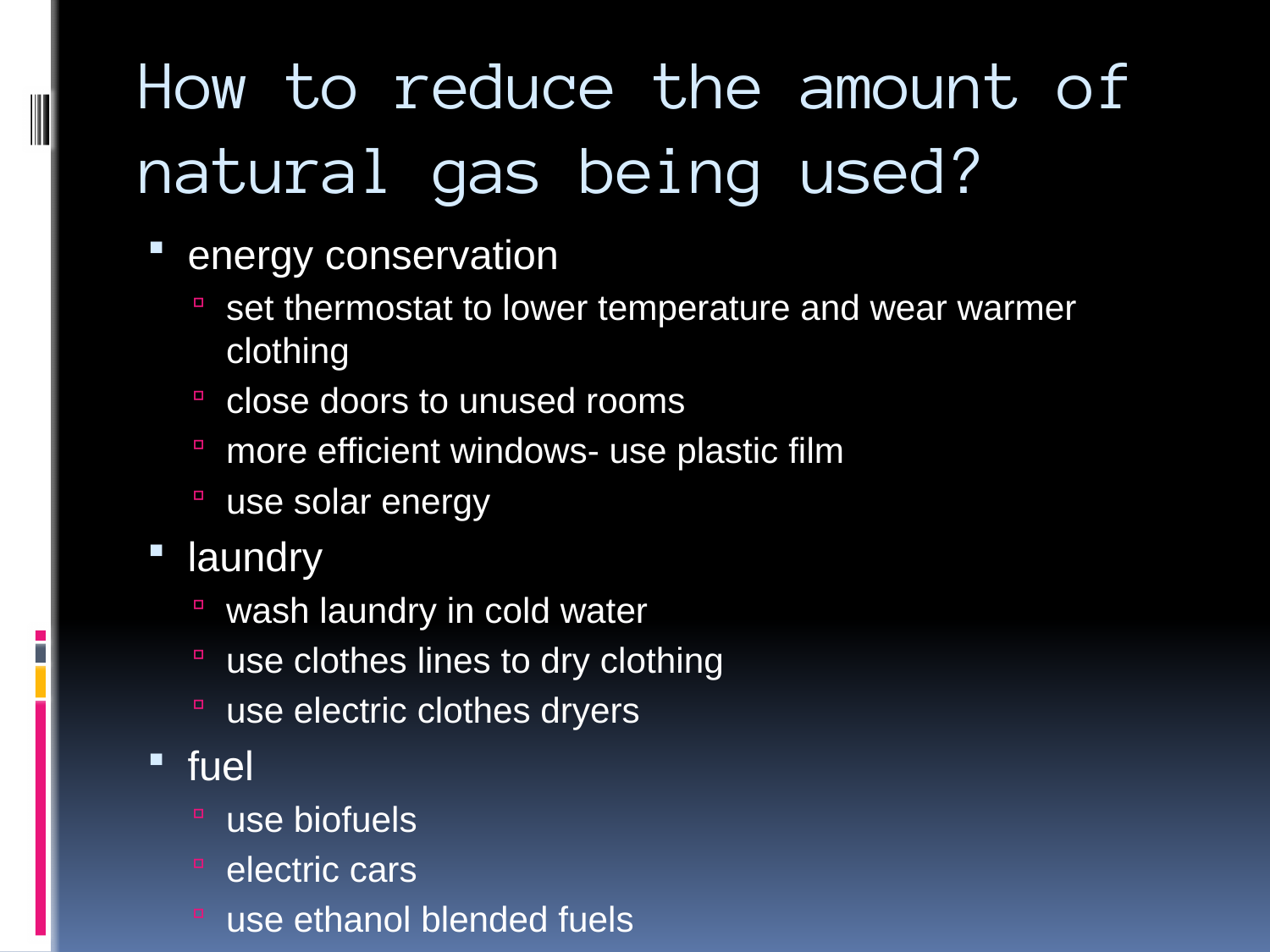

# How to reduce the amount of natural gas being used?
energy conservation
set thermostat to lower temperature and wear warmer clothing
close doors to unused rooms
more efficient windows- use plastic film
use solar energy
laundry
wash laundry in cold water
use clothes lines to dry clothing
use electric clothes dryers
fuel
use biofuels
electric cars
use ethanol blended fuels